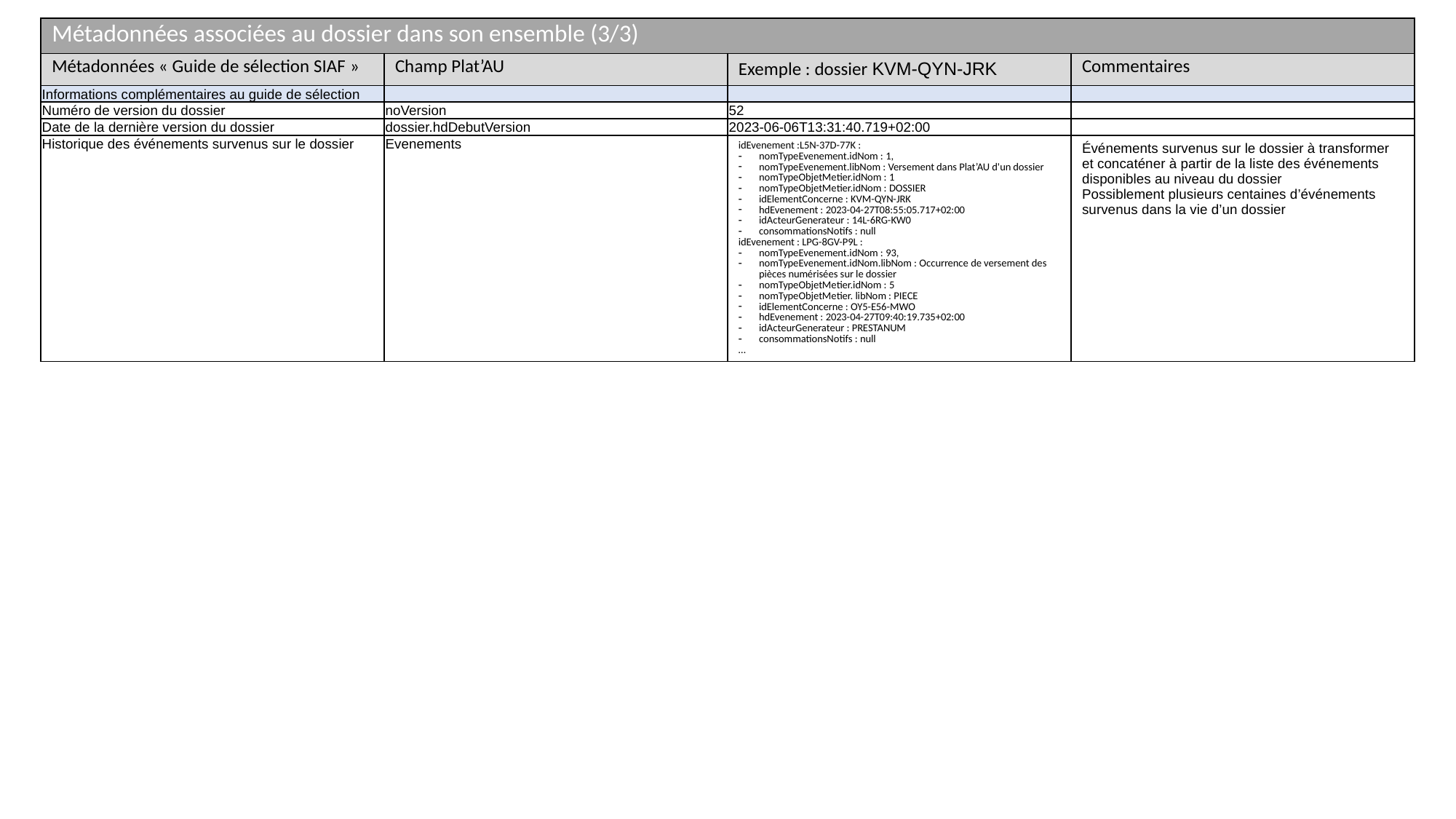

| Métadonnées associées au dossier dans son ensemble (3/3) |  |  |  |
| --- | --- | --- | --- |
| Métadonnées « Guide de sélection SIAF » | Champ Plat’AU | Exemple : dossier KVM-QYN-JRK | Commentaires |
| Informations complémentaires au guide de sélection |  |  |  |
| Numéro de version du dossier | noVersion | 52 |  |
| Date de la dernière version du dossier | dossier.hdDebutVersion | 2023-06-06T13:31:40.719+02:00 |  |
| Historique des événements survenus sur le dossier | Evenements | idEvenement :L5N-37D-77K : nomTypeEvenement.idNom : 1, nomTypeEvenement.libNom : Versement dans Plat’AU d'un dossier nomTypeObjetMetier.idNom : 1 nomTypeObjetMetier.idNom : DOSSIER idElementConcerne : KVM-QYN-JRK hdEvenement : 2023-04-27T08:55:05.717+02:00 idActeurGenerateur : 14L-6RG-KW0 consommationsNotifs : null idEvenement : LPG-8GV-P9L : nomTypeEvenement.idNom : 93, nomTypeEvenement.idNom.libNom : Occurrence de versement des pièces numérisées sur le dossier nomTypeObjetMetier.idNom : 5 nomTypeObjetMetier. libNom : PIECE idElementConcerne : OY5-E56-MWO hdEvenement : 2023-04-27T09:40:19.735+02:00 idActeurGenerateur : PRESTANUM consommationsNotifs : null … | Événements survenus sur le dossier à transformer et concaténer à partir de la liste des événements disponibles au niveau du dossier Possiblement plusieurs centaines d’événements survenus dans la vie d’un dossier |